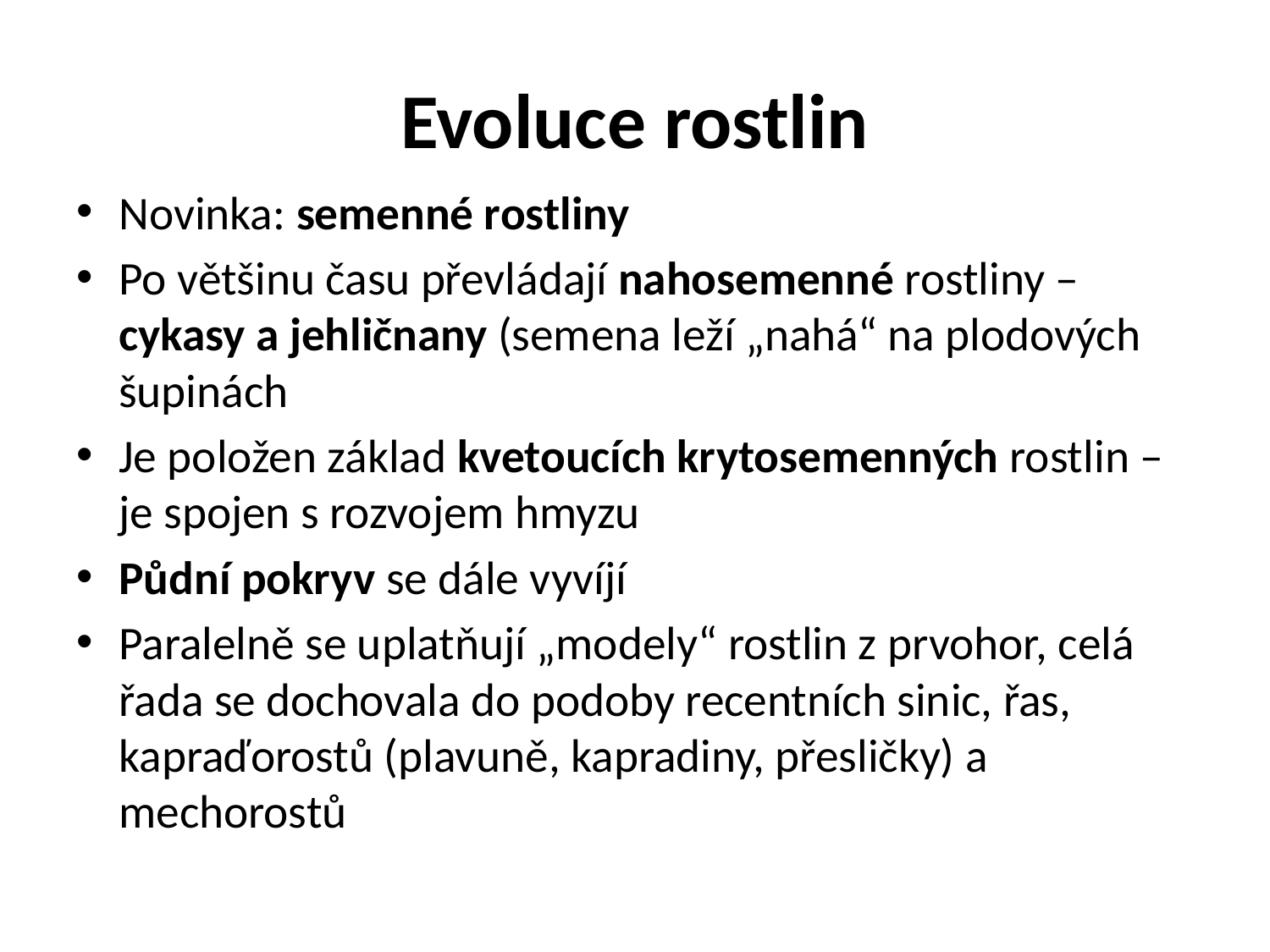

# Evoluce rostlin
Novinka: semenné rostliny
Po většinu času převládají nahosemenné rostliny – cykasy a jehličnany (semena leží „nahá“ na plodových šupinách
Je položen základ kvetoucích krytosemenných rostlin – je spojen s rozvojem hmyzu
Půdní pokryv se dále vyvíjí
Paralelně se uplatňují „modely“ rostlin z prvohor, celá řada se dochovala do podoby recentních sinic, řas, kapraďorostů (plavuně, kapradiny, přesličky) a mechorostů